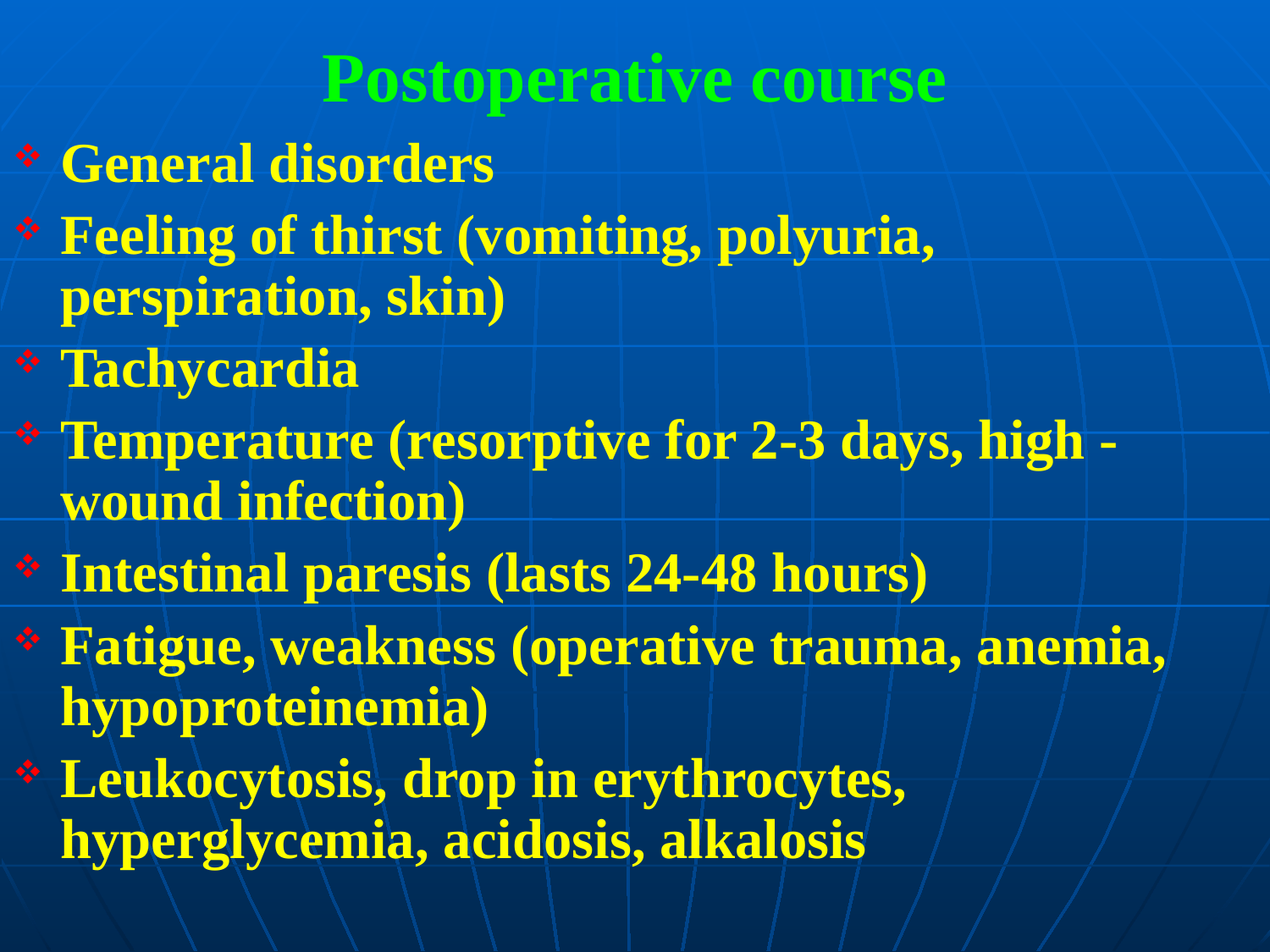

# Postoperative course
General disorders
Feeling of thirst (vomiting, polyuria, perspiration, skin)
Tachycardia
Temperature (resorptive for 2-3 days, high - wound infection)
Intestinal paresis (lasts 24-48 hours)
Fatigue, weakness (operative trauma, anemia, hypoproteinemia)
Leukocytosis, drop in erythrocytes, hyperglycemia, acidosis, alkalosis